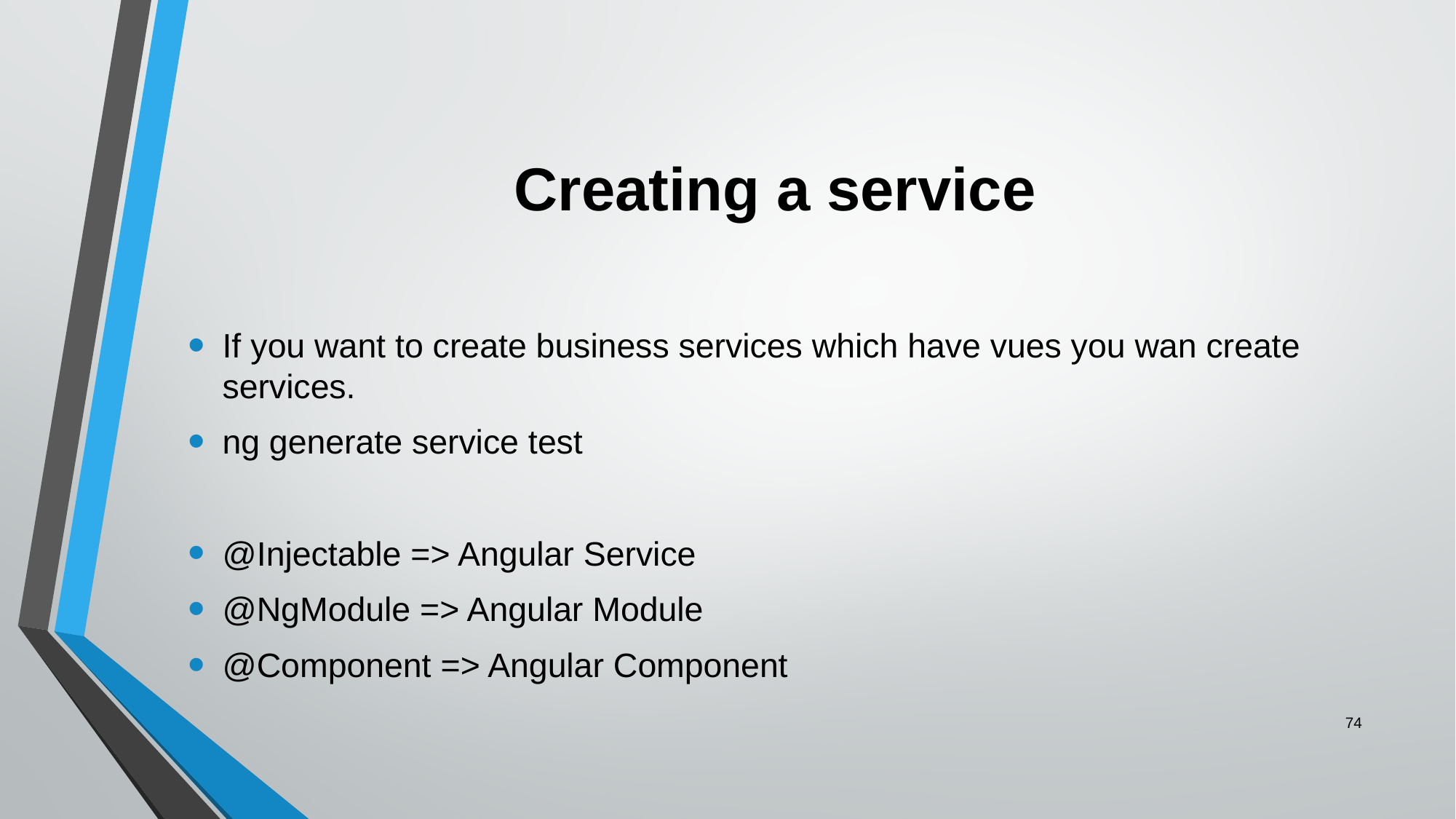

# Creating a service
If you want to create business services which have vues you wan create services.
ng generate service test

@Injectable => Angular Service
@NgModule => Angular Module
@Component => Angular Component

74